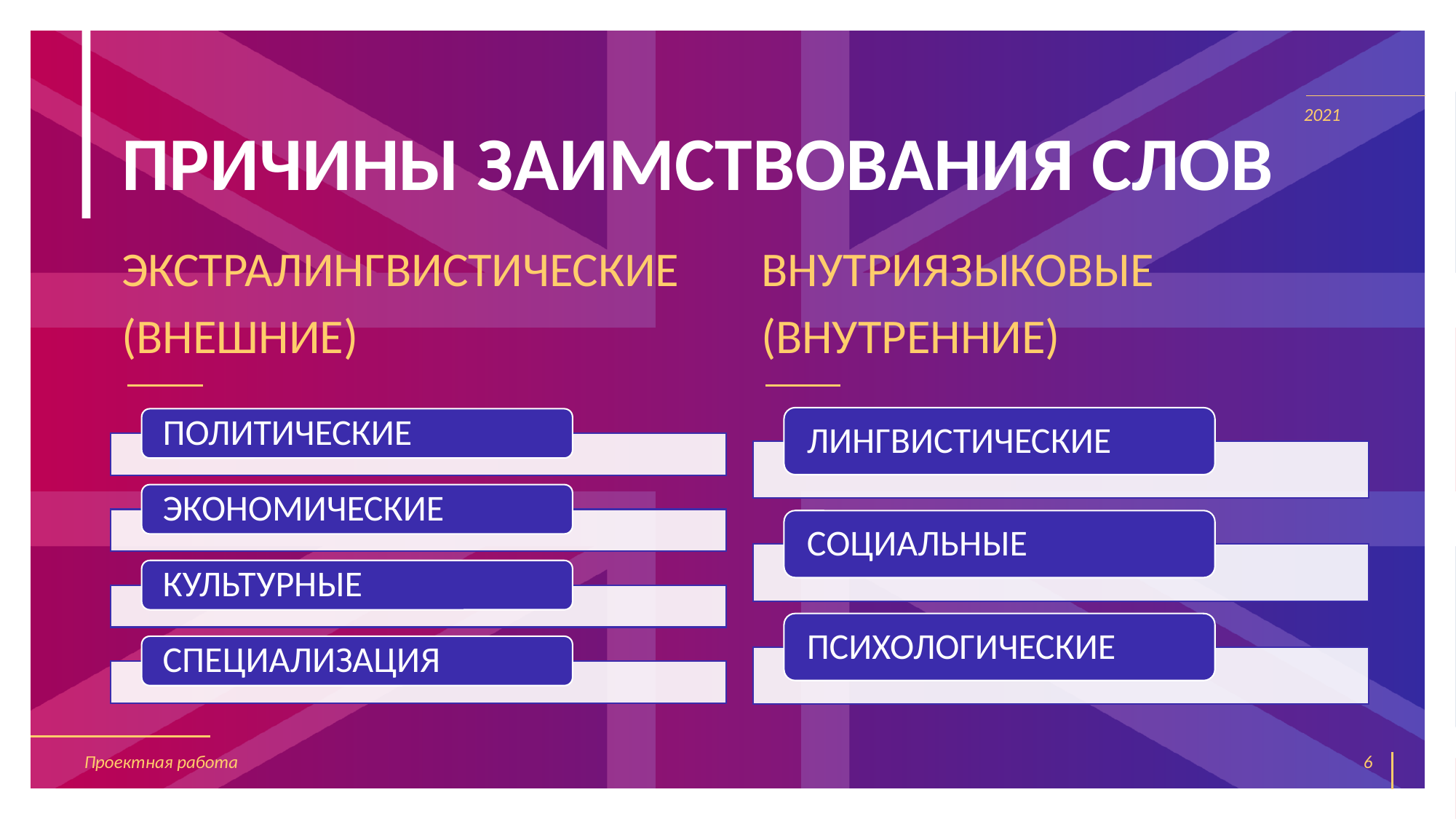

# ПРИЧИНЫ ЗАИМСТВОВАНИЯ СЛОВ
2021
ЭКСТРАЛИНГВИСТИЧЕСКИЕ
(ВНЕШНИЕ)
ВНУТРИЯЗЫКОВЫЕ
(ВНУТРЕННИЕ)
ПОЛИТИЧЕСКИЕ
ЭКОНОМИЧЕСКИЕ
КУЛЬТУРНЫЕ
СПЕЦИАЛИЗАЦИЯ
ЛИНГВИСТИЧЕСКИЕ
СОЦИАЛЬНЫЕ
ПСИХОЛОГИЧЕСКИЕ
Проектная работа
6